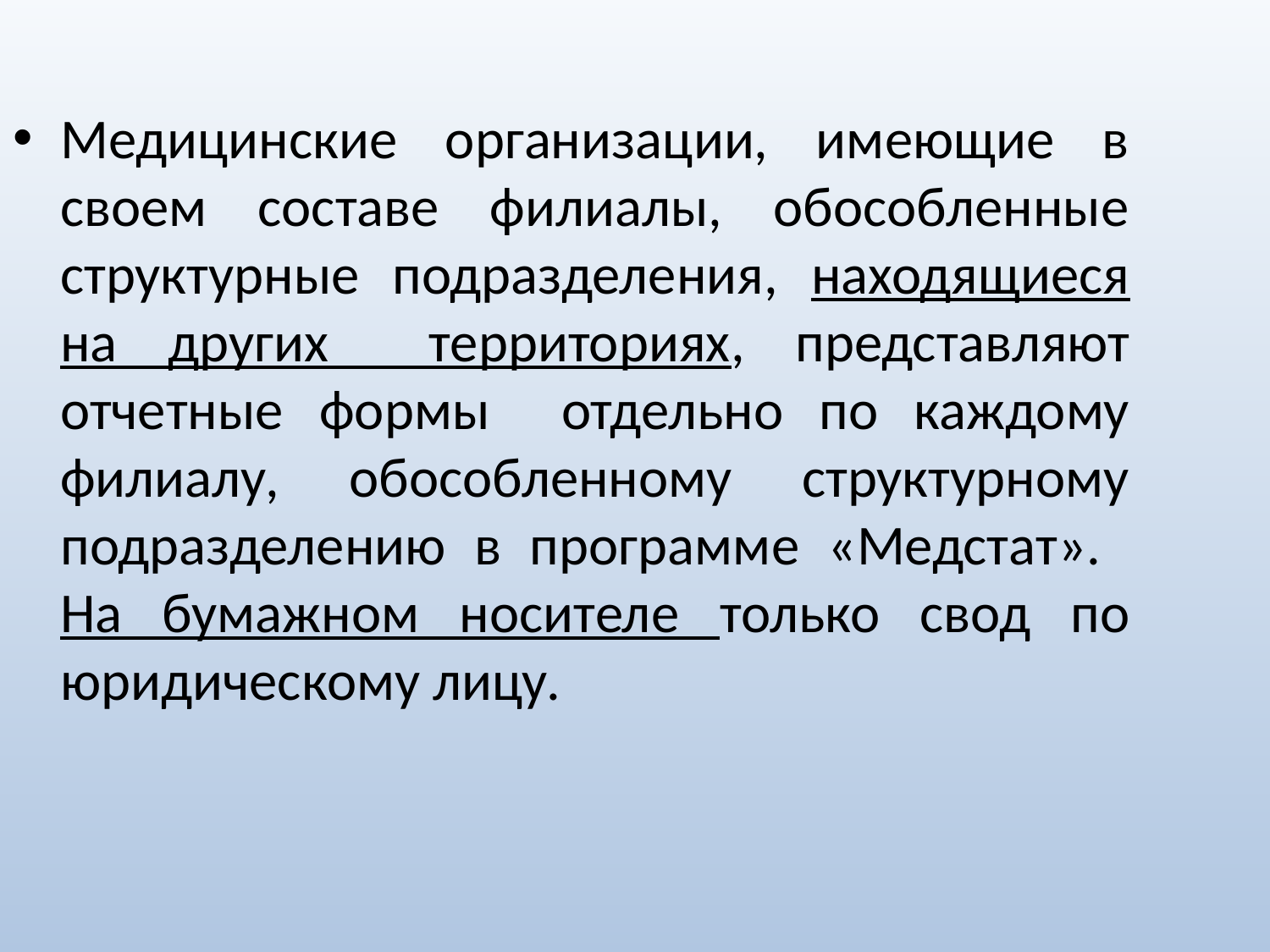

Медицинские организации, имеющие в своем составе филиалы, обособленные структурные подразделения, находящиеся на других  территориях, представляют отчетные формы  отдельно по каждому филиалу, обособленному структурному подразделению в программе «Медстат».  На бумажном носителе только свод по юридическому лицу.